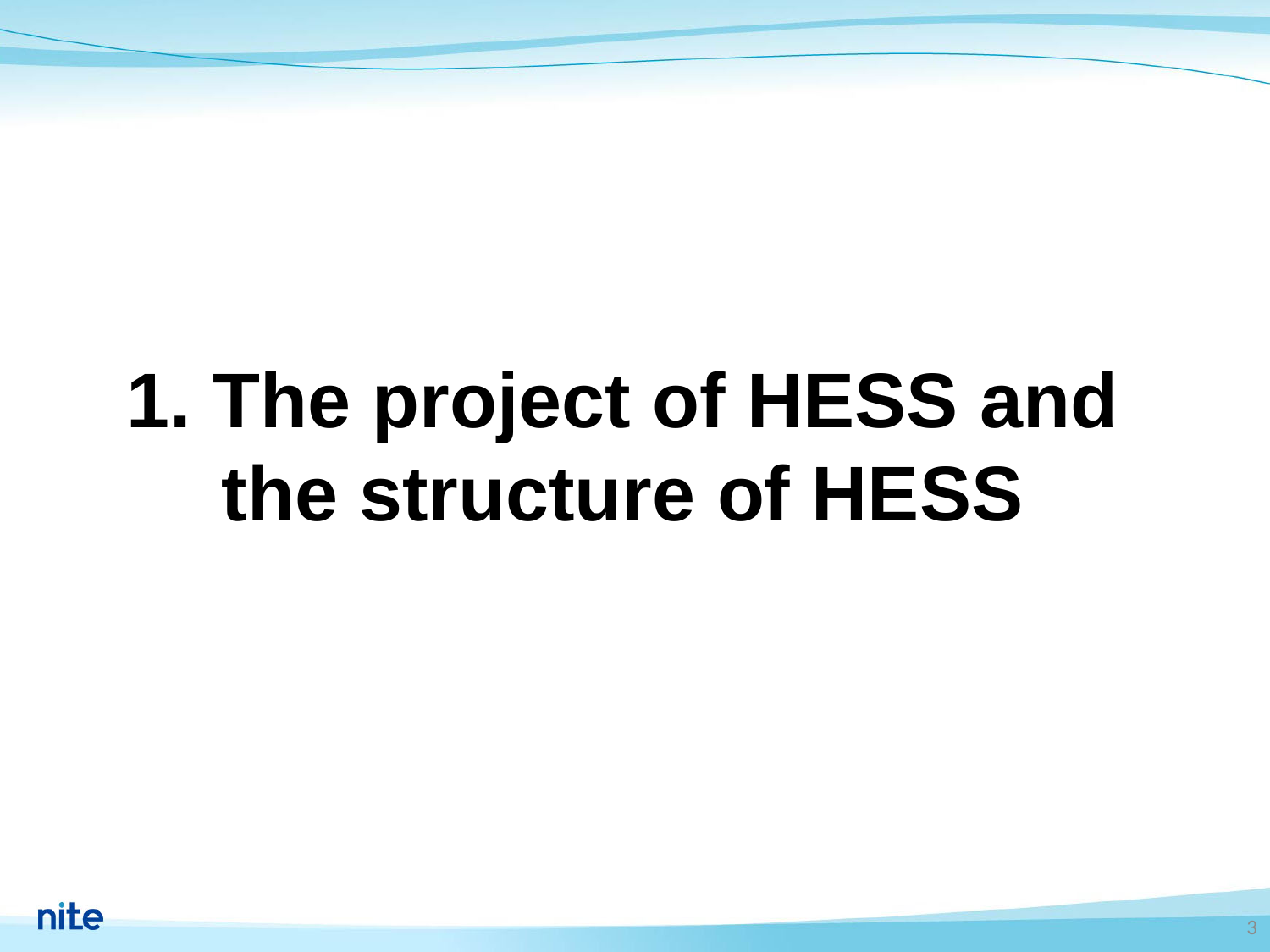

# 1. The project of HESS and the structure of HESS
3